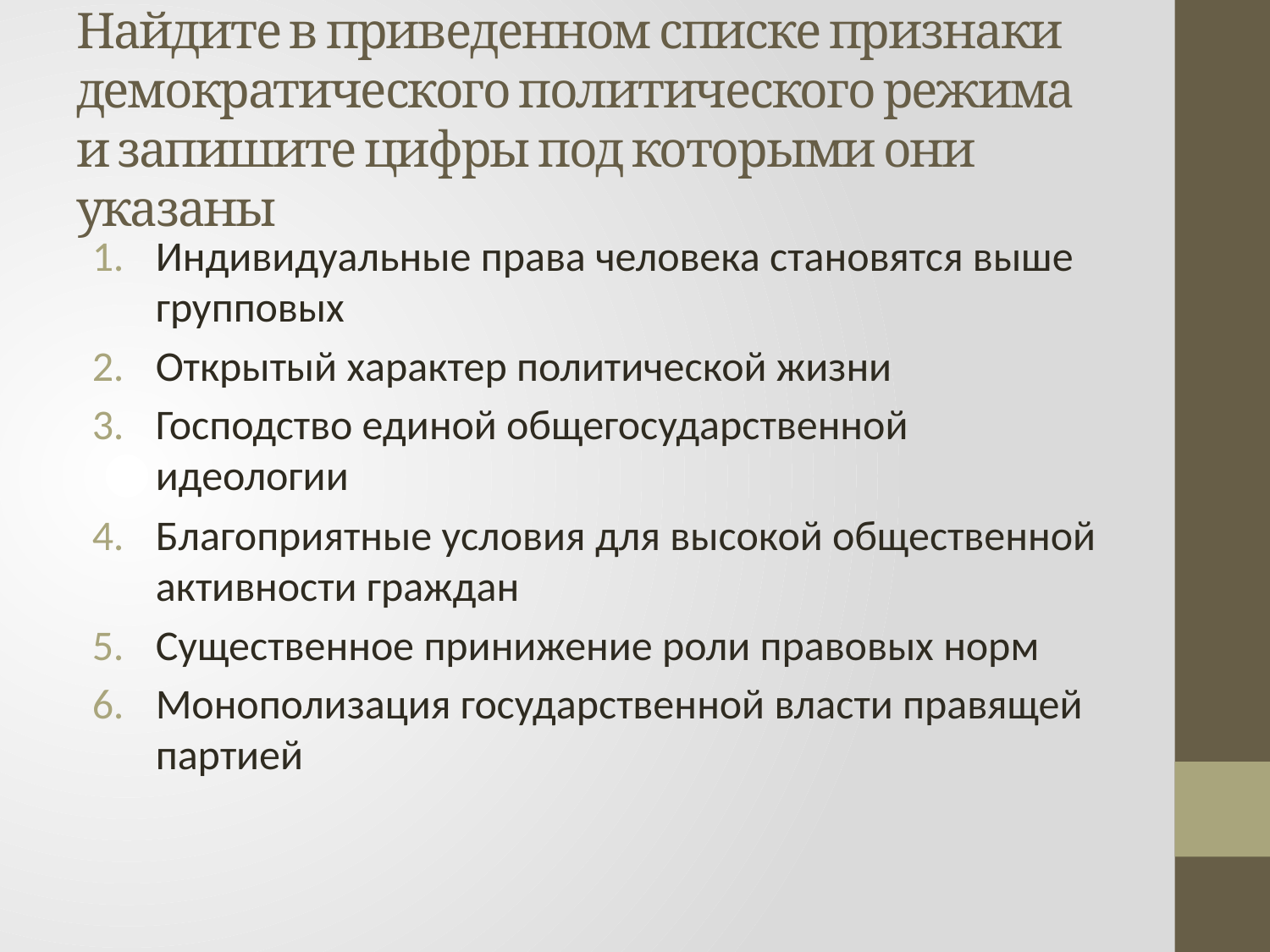

# Найдите в приведенном списке признаки демократического политического режима и запишите цифры под которыми они указаны
Индивидуальные права человека становятся выше групповых
Открытый характер политической жизни
Господство единой общегосударственной идеологии
Благоприятные условия для высокой общественной активности граждан
Существенное принижение роли правовых норм
Монополизация государственной власти правящей партией